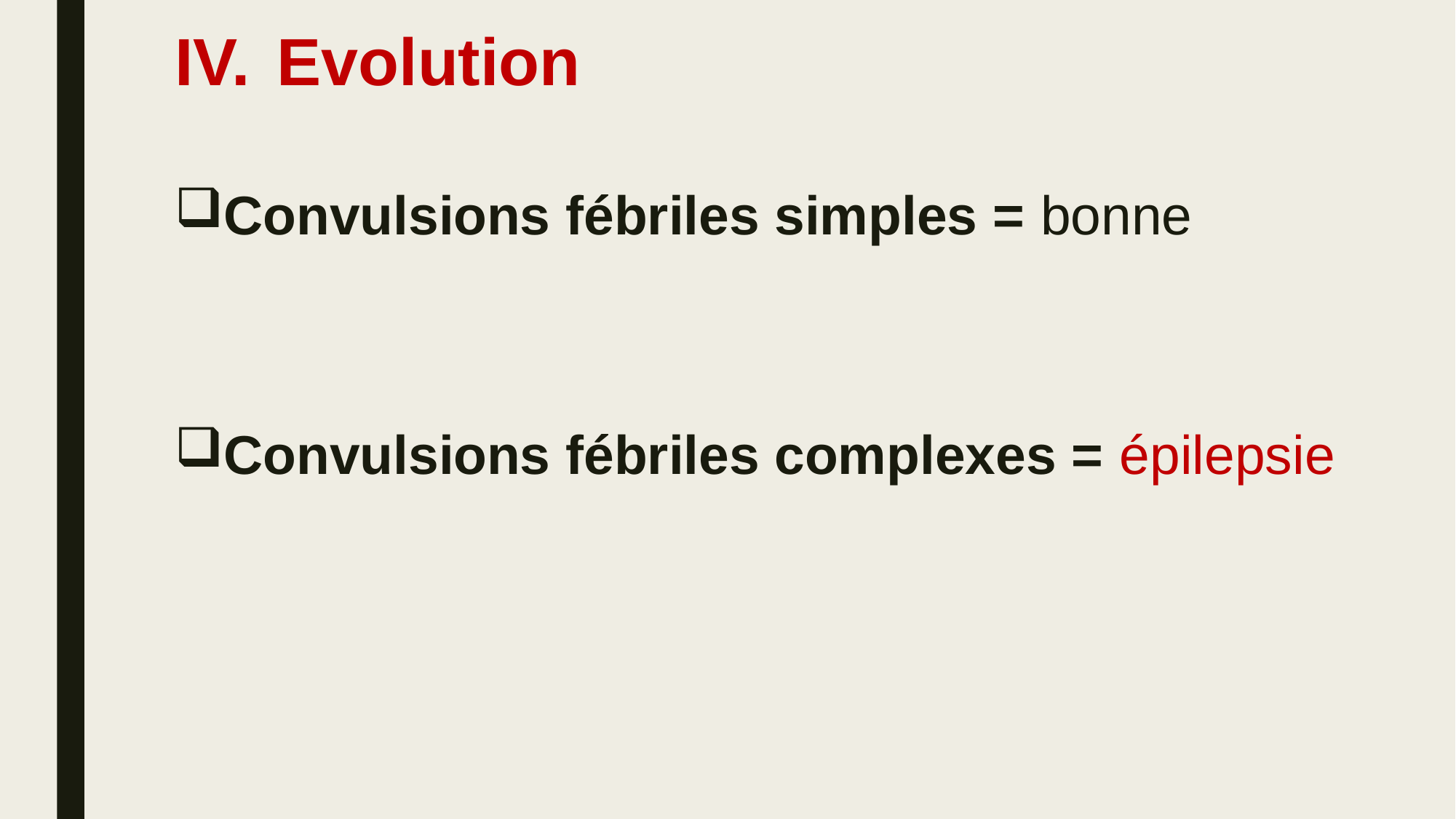

# Evolution
Convulsions fébriles simples = bonne

Convulsions fébriles complexes = épilepsie